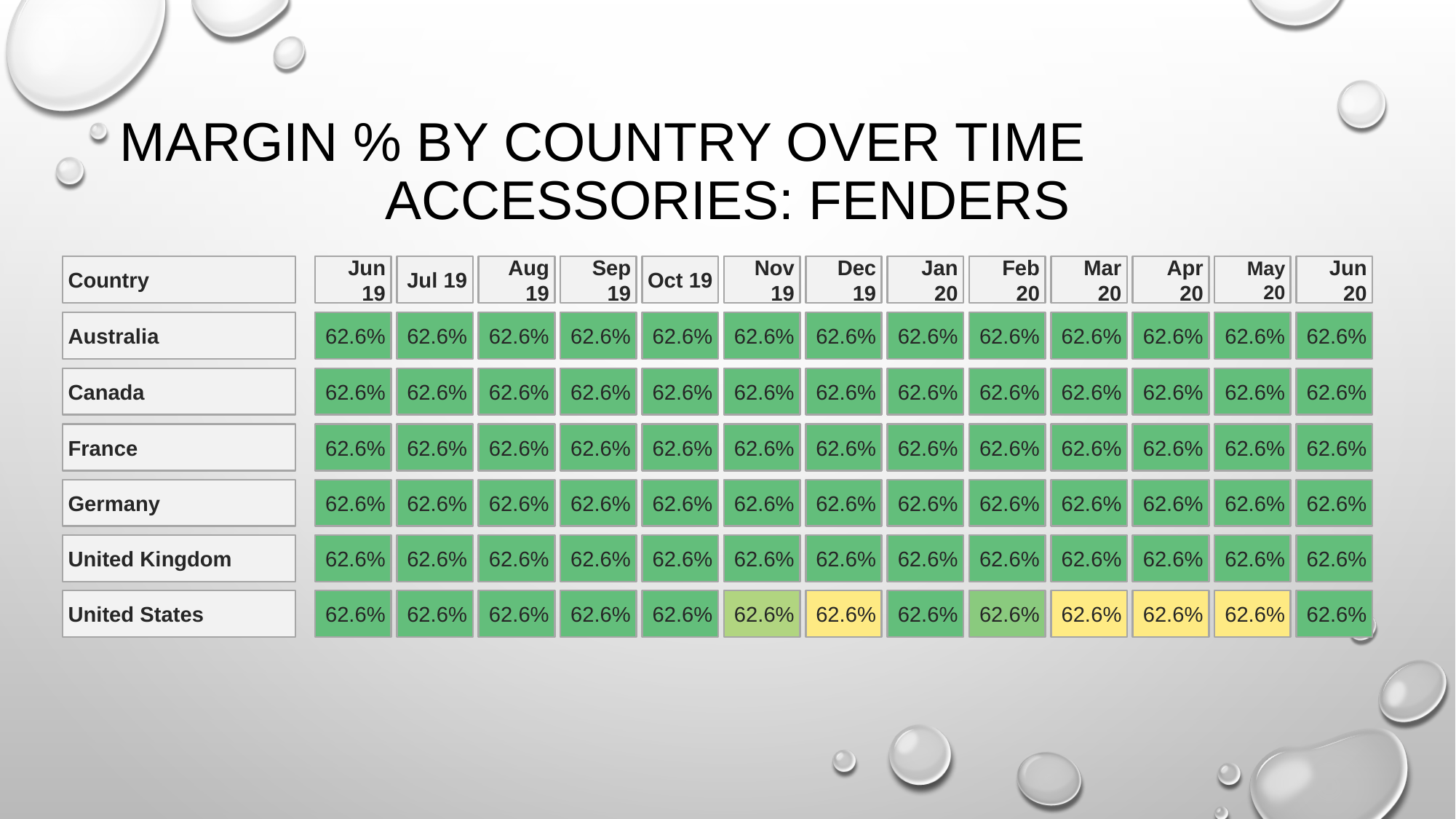

# Margin % by Country over time
Accessories: Fenders
Country
Jun 19
Jul 19
Aug 19
Sep 19
Oct 19
Nov 19
Dec 19
Jan 20
Feb 20
Mar 20
Apr 20
May 20
Jun 20
Australia
62.6%
62.6%
62.6%
62.6%
62.6%
62.6%
62.6%
62.6%
62.6%
62.6%
62.6%
62.6%
62.6%
Canada
62.6%
62.6%
62.6%
62.6%
62.6%
62.6%
62.6%
62.6%
62.6%
62.6%
62.6%
62.6%
62.6%
France
62.6%
62.6%
62.6%
62.6%
62.6%
62.6%
62.6%
62.6%
62.6%
62.6%
62.6%
62.6%
62.6%
Germany
62.6%
62.6%
62.6%
62.6%
62.6%
62.6%
62.6%
62.6%
62.6%
62.6%
62.6%
62.6%
62.6%
United Kingdom
62.6%
62.6%
62.6%
62.6%
62.6%
62.6%
62.6%
62.6%
62.6%
62.6%
62.6%
62.6%
62.6%
United States
62.6%
62.6%
62.6%
62.6%
62.6%
62.6%
62.6%
62.6%
62.6%
62.6%
62.6%
62.6%
62.6%